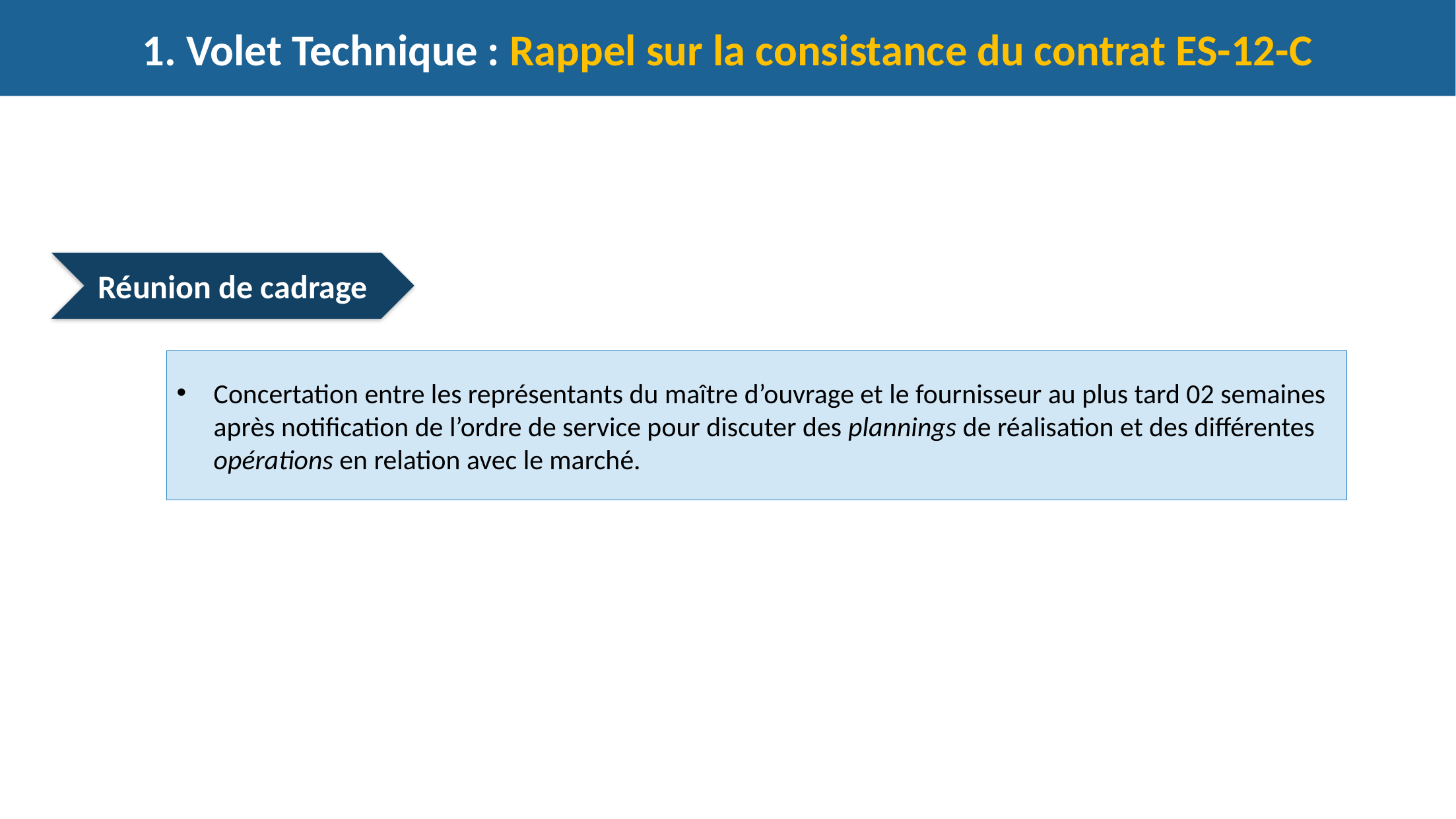

1. Volet Technique : Rappel sur la consistance du contrat ES-12-C

Réunion de cadrage
Concertation entre les représentants du maître d’ouvrage et le fournisseur au plus tard 02 semaines après notification de l’ordre de service pour discuter des plannings de réalisation et des différentes opérations en relation avec le marché.